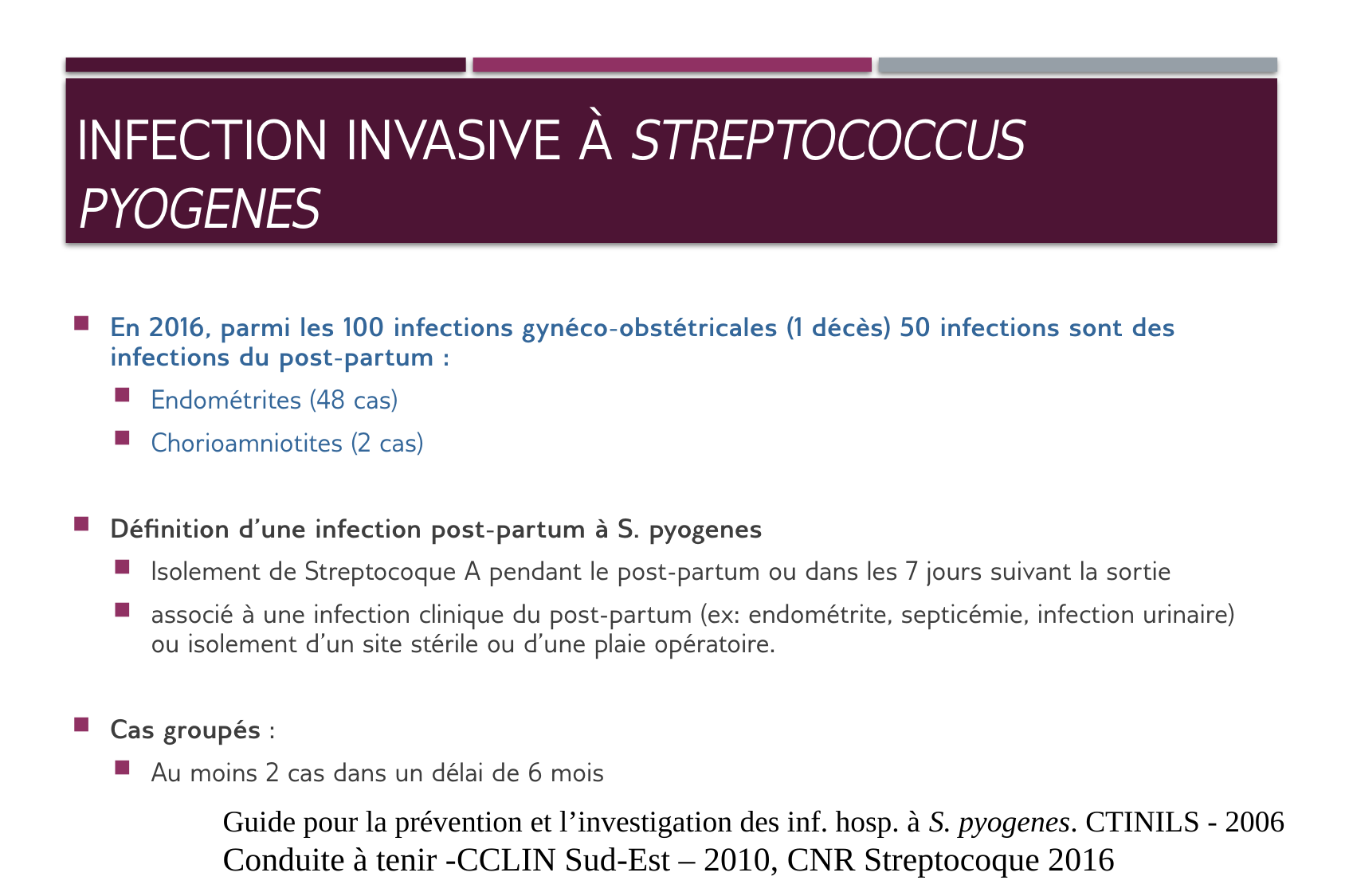

# Infection invasive à Streptococcus pyogenes

En 2016, parmi les 100 infections gynéco-obstétricales (1 décès) 50 infections sont des infections du post-partum :
Endométrites (48 cas)
Chorioamniotites (2 cas)

Définition d’une infection post-partum à S. pyogenes
Isolement de Streptocoque A pendant le post-partum ou dans les 7 jours suivant la sortie
associé à une infection clinique du post-partum (ex: endométrite, septicémie, infection urinaire) ou isolement d’un site stérile ou d’une plaie opératoire.

Cas groupés :
Au moins 2 cas dans un délai de 6 mois
Guide pour la prévention et l’investigation des inf. hosp. à S. pyogenes. CTINILS - 2006
Conduite à tenir -CCLIN Sud-Est – 2010, CNR Streptocoque 2016